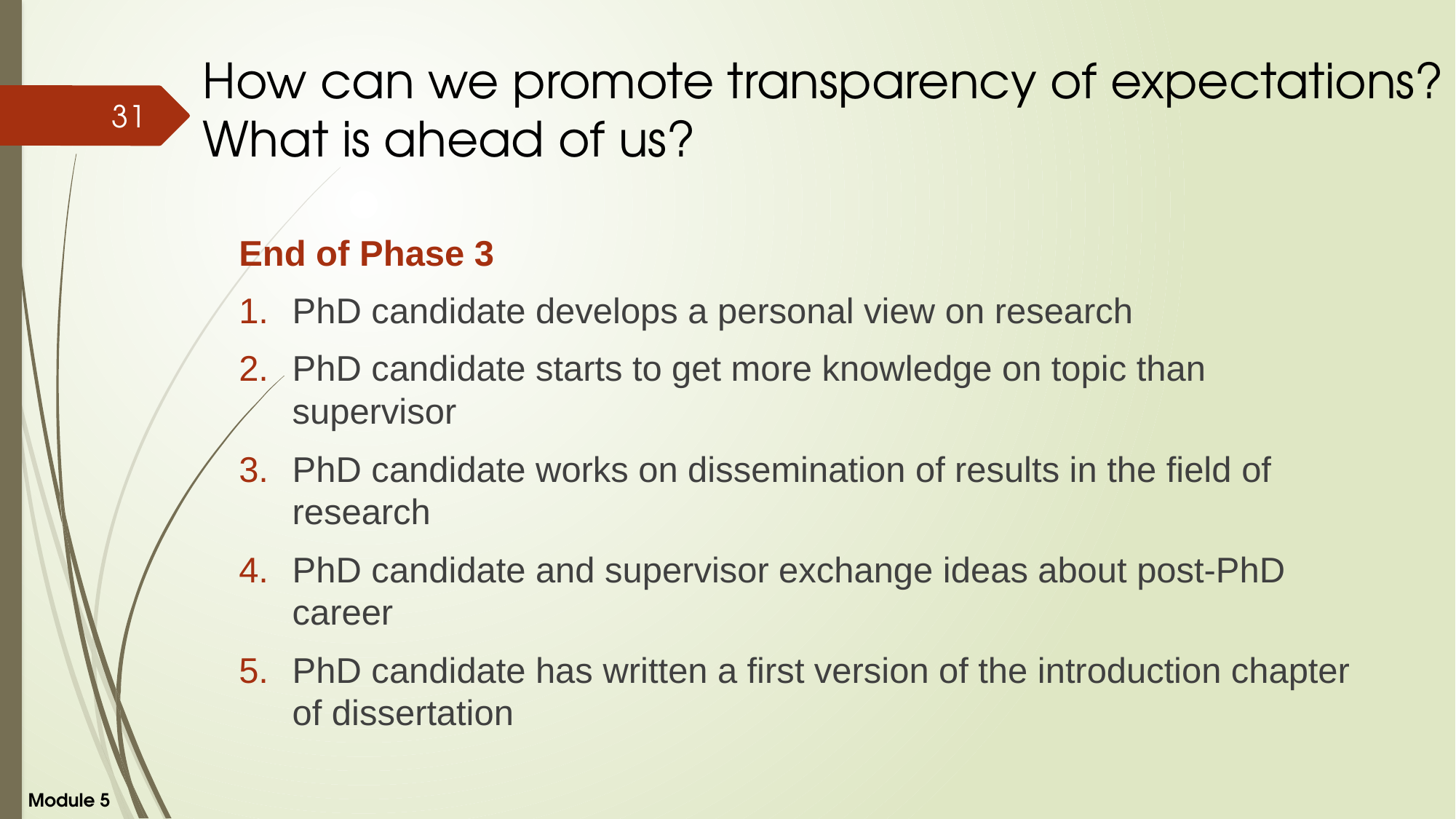

# How can we promote transparency of expectations? What is ahead of us?
31
End of Phase 3
PhD candidate develops a personal view on research
PhD candidate starts to get more knowledge on topic than supervisor
PhD candidate works on dissemination of results in the field of research
PhD candidate and supervisor exchange ideas about post-PhD career
PhD candidate has written a first version of the introduction chapter of dissertation